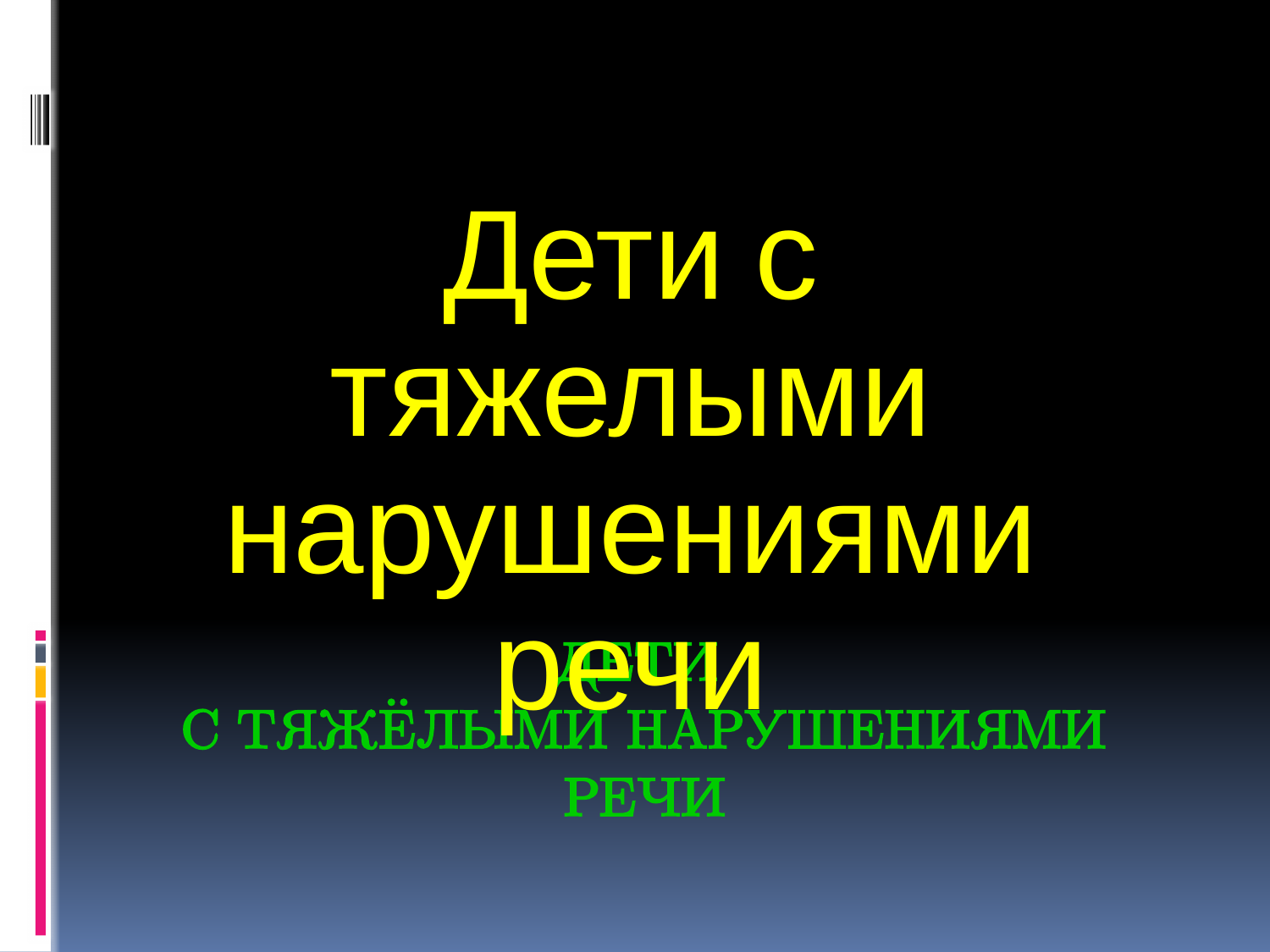

# Дети с тяжёлыми нарушениями речи
Дети с тяжелыми нарушениями речи